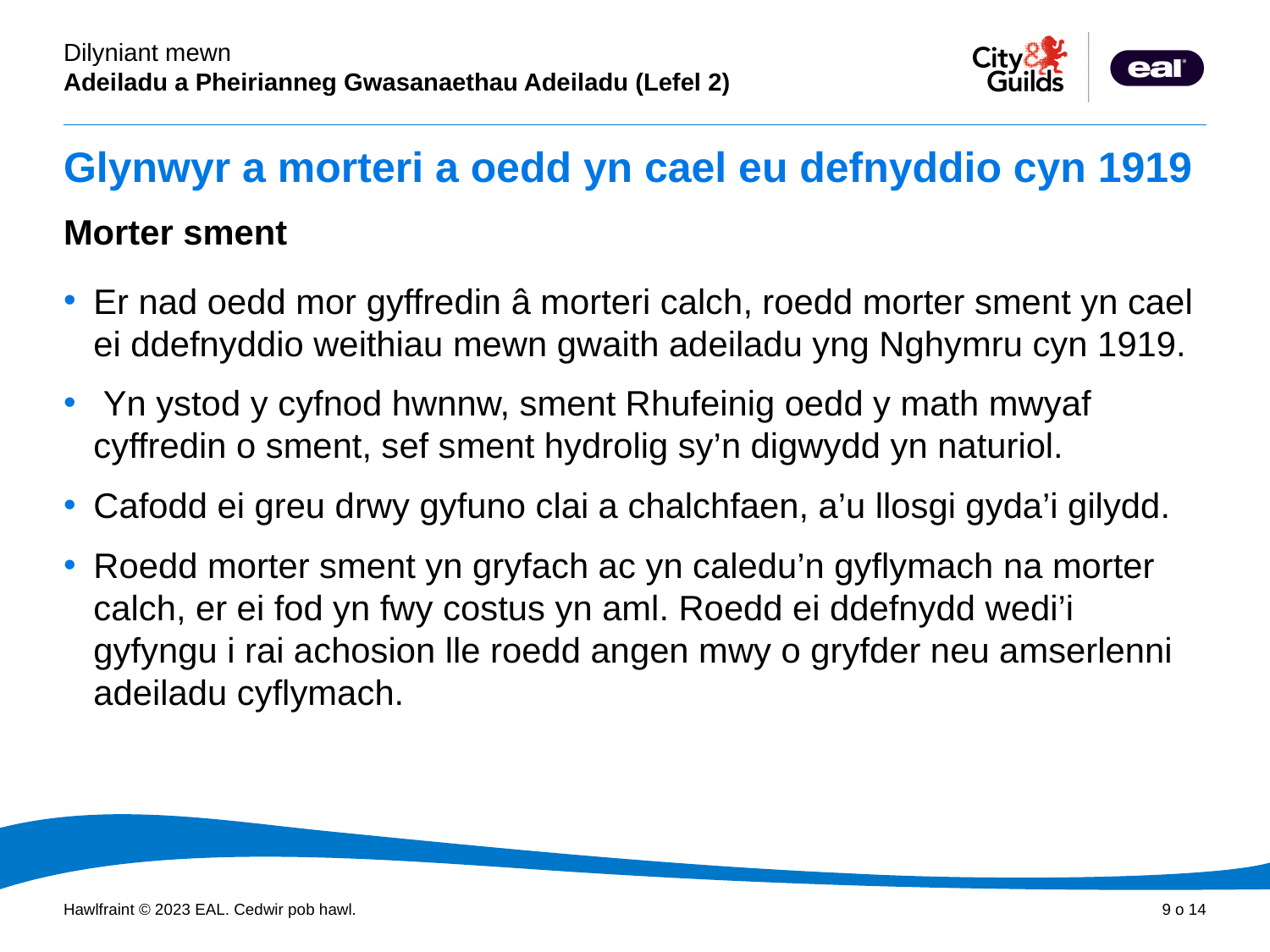

Glynwyr a morteri a oedd yn cael eu defnyddio cyn 1919
Morter sment
Er nad oedd mor gyffredin â morteri calch, roedd morter sment yn cael ei ddefnyddio weithiau mewn gwaith adeiladu yng Nghymru cyn 1919.
 Yn ystod y cyfnod hwnnw, sment Rhufeinig oedd y math mwyaf cyffredin o sment, sef sment hydrolig sy’n digwydd yn naturiol.
Cafodd ei greu drwy gyfuno clai a chalchfaen, a’u llosgi gyda’i gilydd.
Roedd morter sment yn gryfach ac yn caledu’n gyflymach na morter calch, er ei fod yn fwy costus yn aml. Roedd ei ddefnydd wedi’i gyfyngu i rai achosion lle roedd angen mwy o gryfder neu amserlenni adeiladu cyflymach.